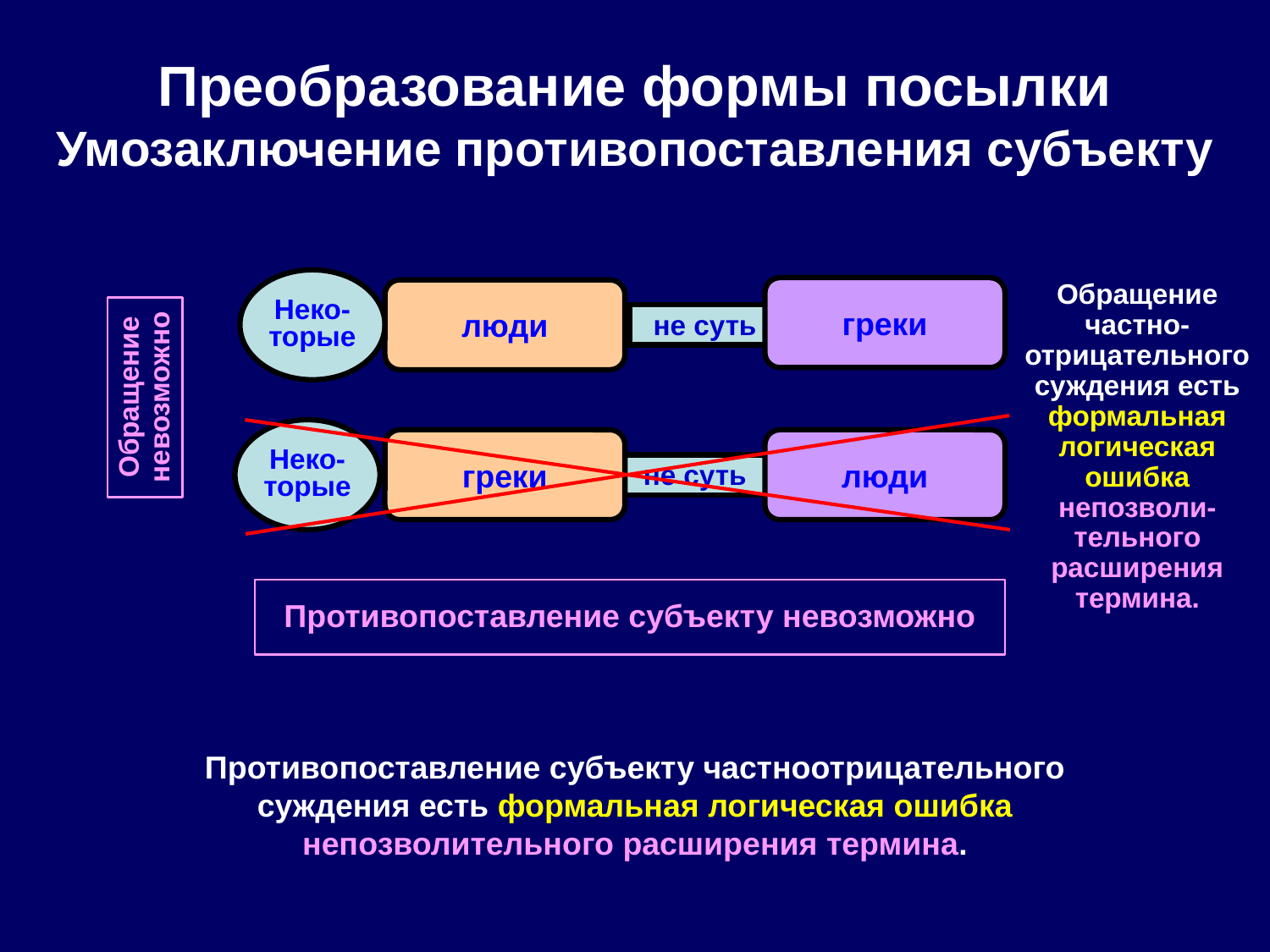

Преобразование формы посылки
Умозаключение противопоставления субъекту
Неко-торые
греки
люди
Обращение частно-отрицательного суждения есть формальная логическая ошибка непозволи-тельного расширения термина.
не суть
Обращение
невозможно
Неко-торые
греки
люди
не суть

Противопоставление субъекту невозможно
Противопоставление субъекту частноотрицательного суждения есть формальная логическая ошибка непозволительного расширения термина.